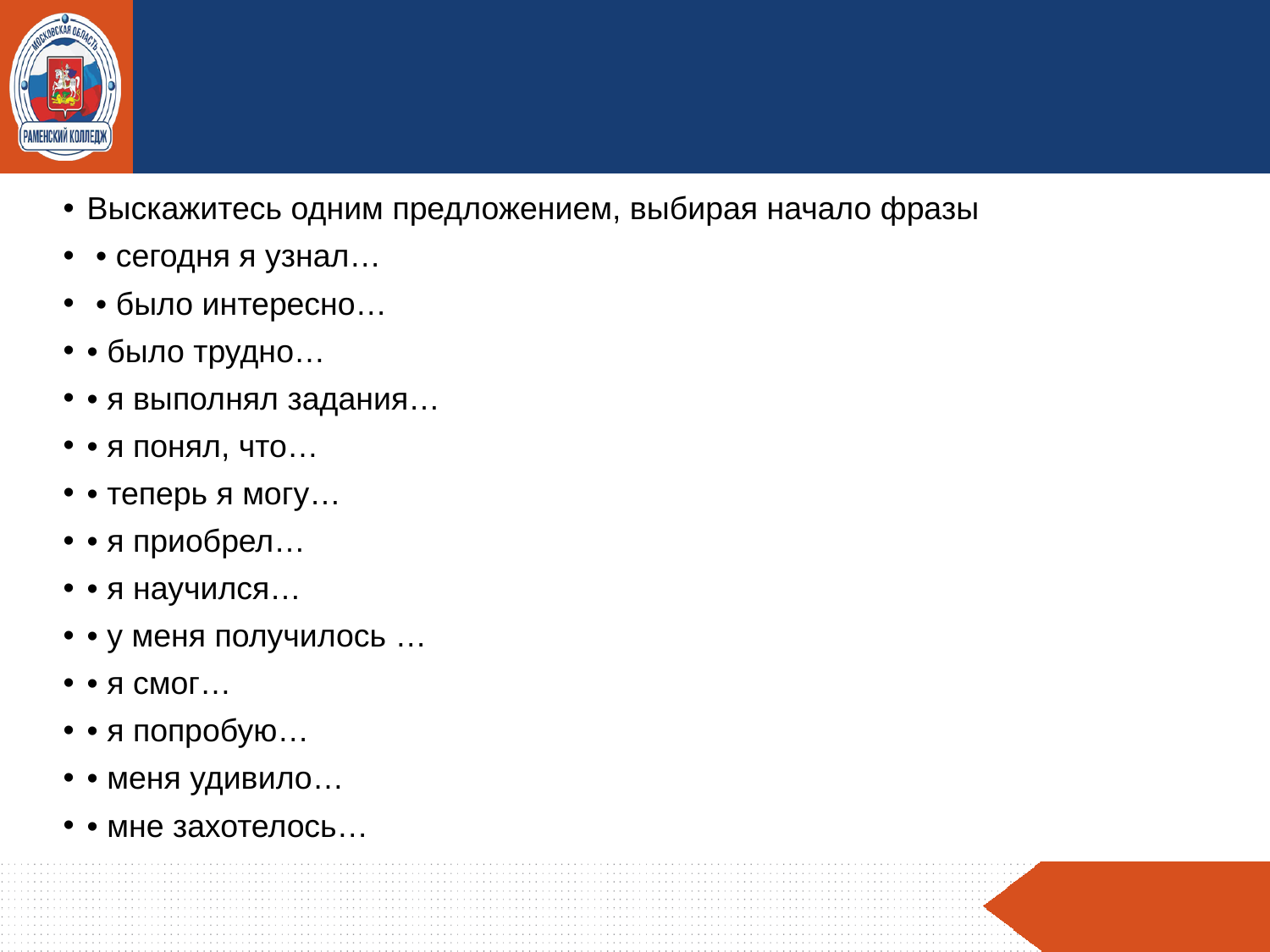

Выскажитесь одним предложением, выбирая начало фразы
 • сегодня я узнал…
 • было интересно…
• было трудно…
• я выполнял задания…
• я понял, что…
• теперь я могу…
• я приобрел…
• я научился…
• у меня получилось …
• я смог…
• я попробую…
• меня удивило…
• мне захотелось…

27